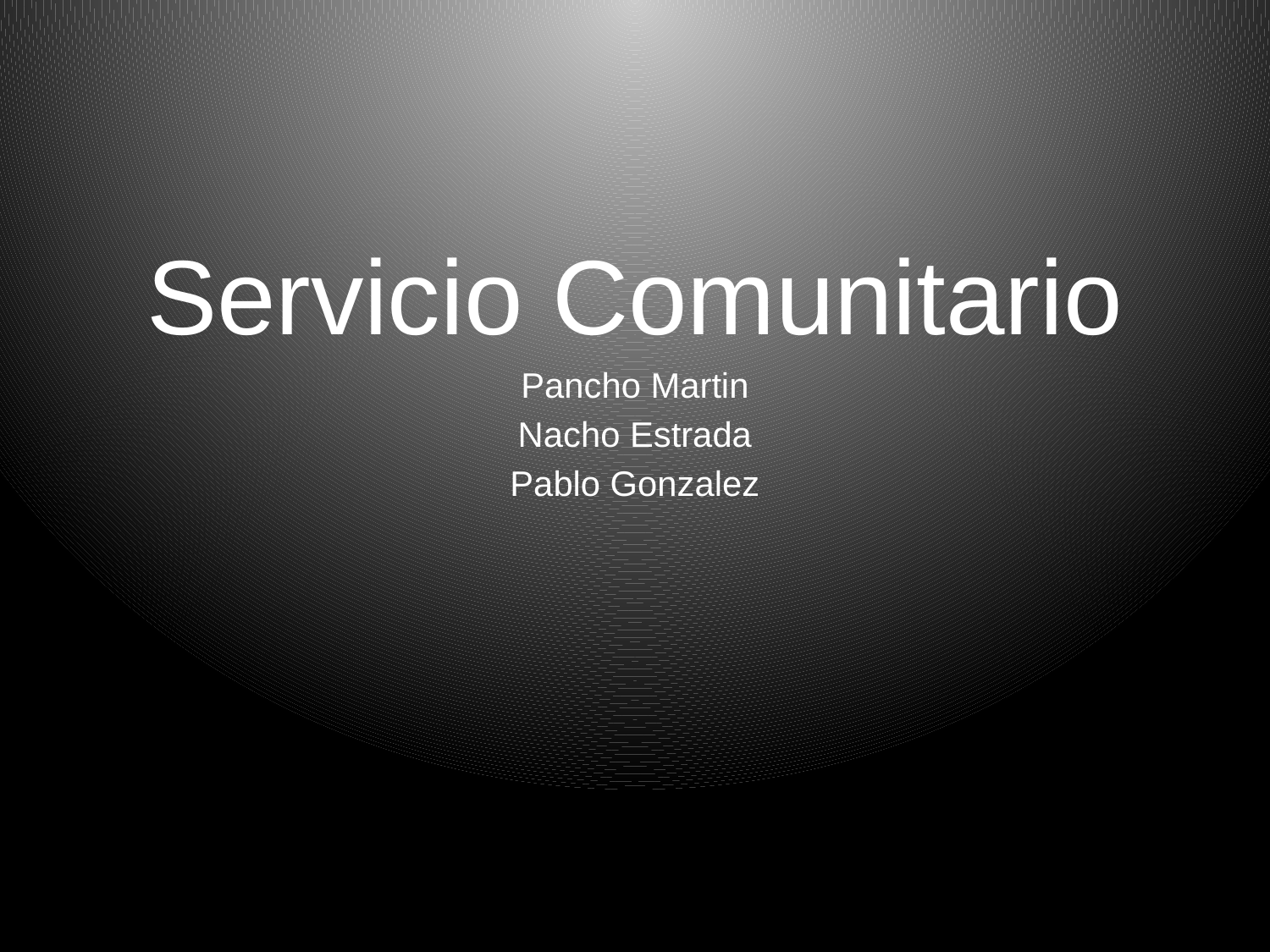

Servicio Comunitario
Pancho Martin
Nacho Estrada
Pablo Gonzalez